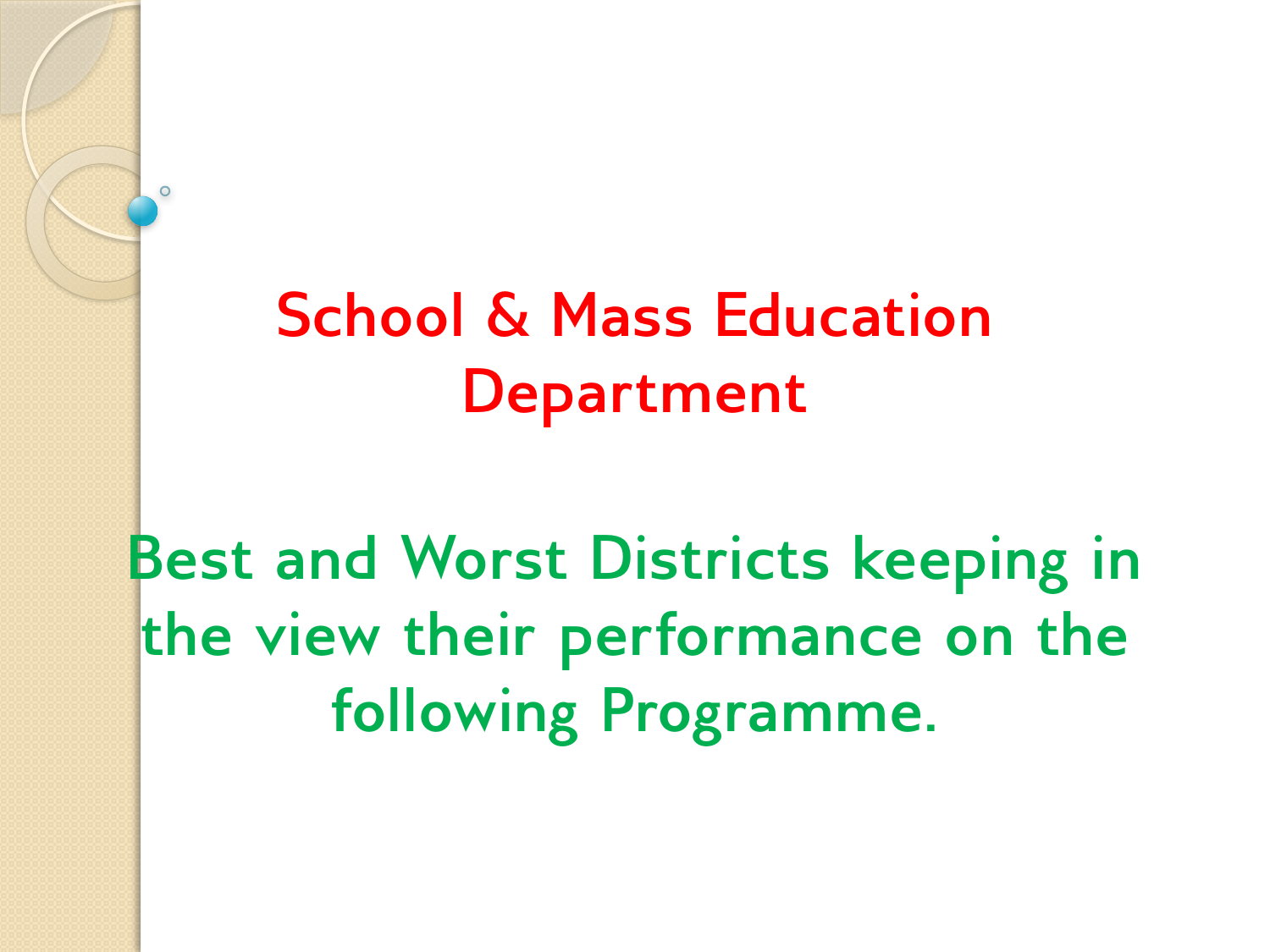

# School & Mass Education Department Best and Worst Districts keeping in the view their performance on the following Programme.